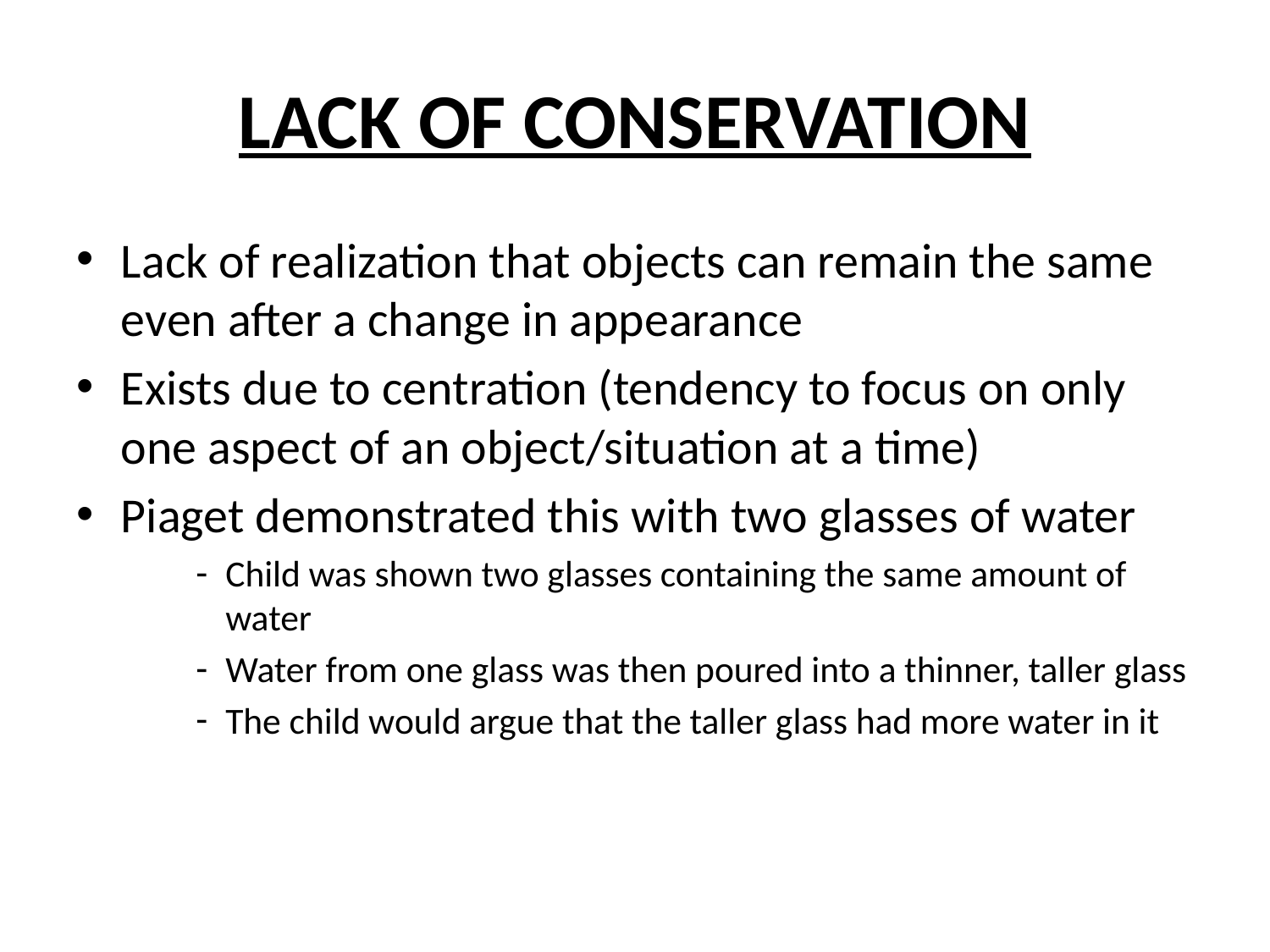

# LACK OF CONSERVATION
Lack of realization that objects can remain the same even after a change in appearance
Exists due to centration (tendency to focus on only one aspect of an object/situation at a time)
Piaget demonstrated this with two glasses of water
Child was shown two glasses containing the same amount of water
Water from one glass was then poured into a thinner, taller glass
The child would argue that the taller glass had more water in it